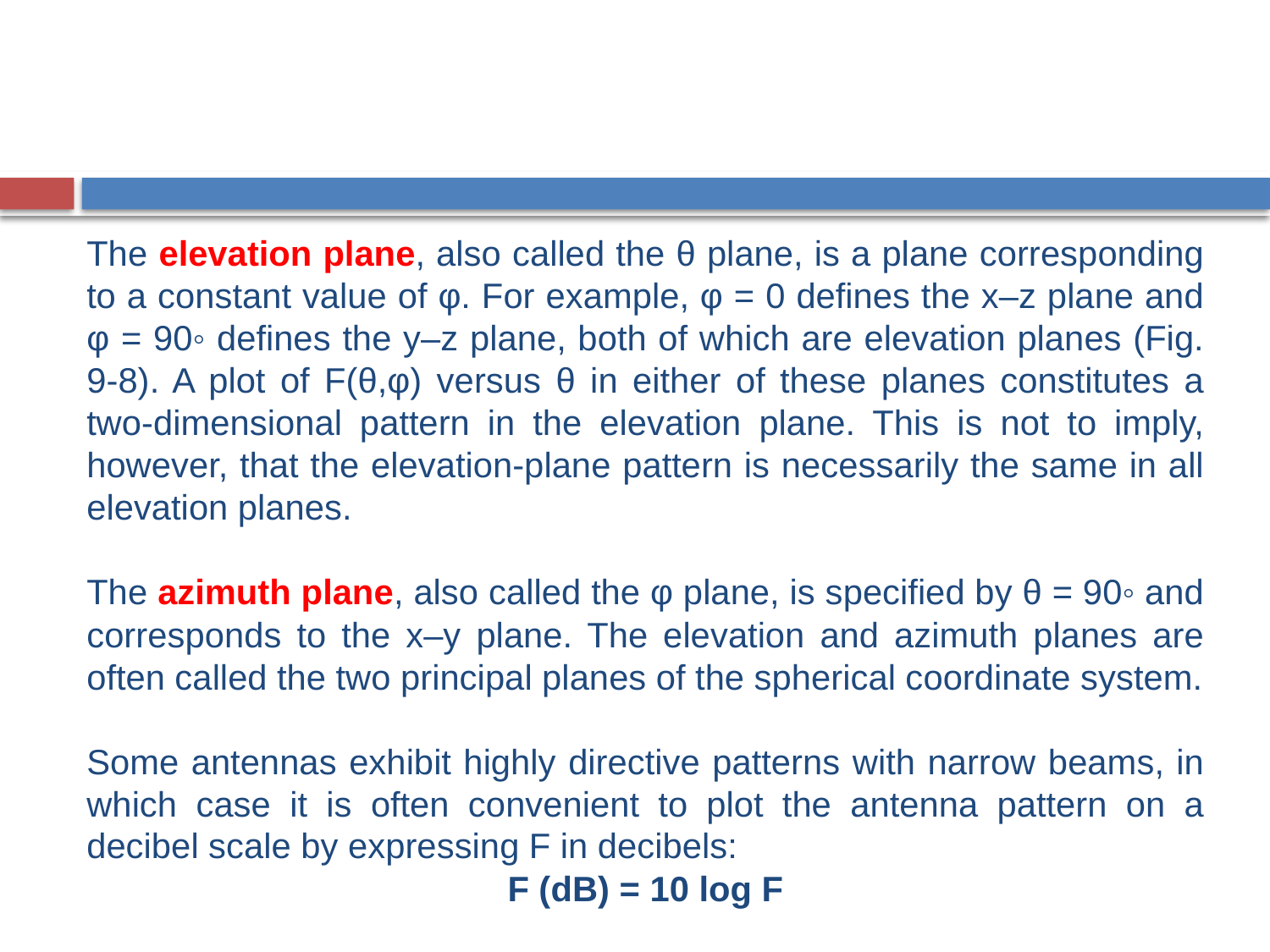

The elevation plane, also called the θ plane, is a plane corresponding to a constant value of φ. For example, φ = 0 defines the x–z plane and φ = 90◦ defines the y–z plane, both of which are elevation planes (Fig. 9-8). A plot of F(θ,φ) versus θ in either of these planes constitutes a two-dimensional pattern in the elevation plane. This is not to imply, however, that the elevation-plane pattern is necessarily the same in all elevation planes.

The azimuth plane, also called the φ plane, is specified by θ = 90◦ and corresponds to the x–y plane. The elevation and azimuth planes are often called the two principal planes of the spherical coordinate system.

Some antennas exhibit highly directive patterns with narrow beams, in which case it is often convenient to plot the antenna pattern on a decibel scale by expressing F in decibels:
F (dB) = 10 log F